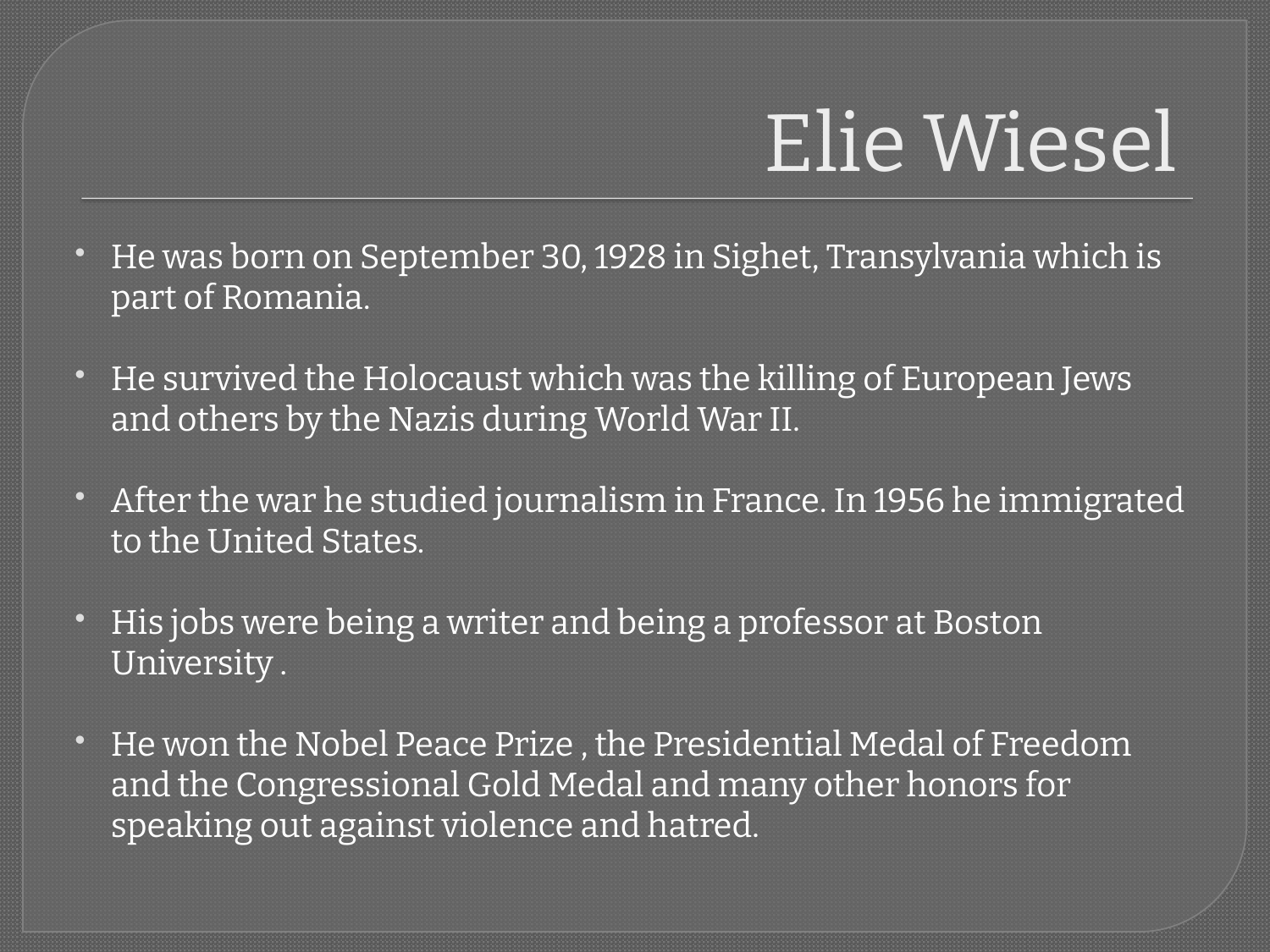

# Elie Wiesel
He was born on September 30, 1928 in Sighet, Transylvania which is part of Romania.

He survived the Holocaust which was the killing of European Jews and others by the Nazis during World War II.

After the war he studied journalism in France. In 1956 he immigrated to the United States.

His jobs were being a writer and being a professor at Boston University .

He won the Nobel Peace Prize , the Presidential Medal of Freedom and the Congressional Gold Medal and many other honors for speaking out against violence and hatred.